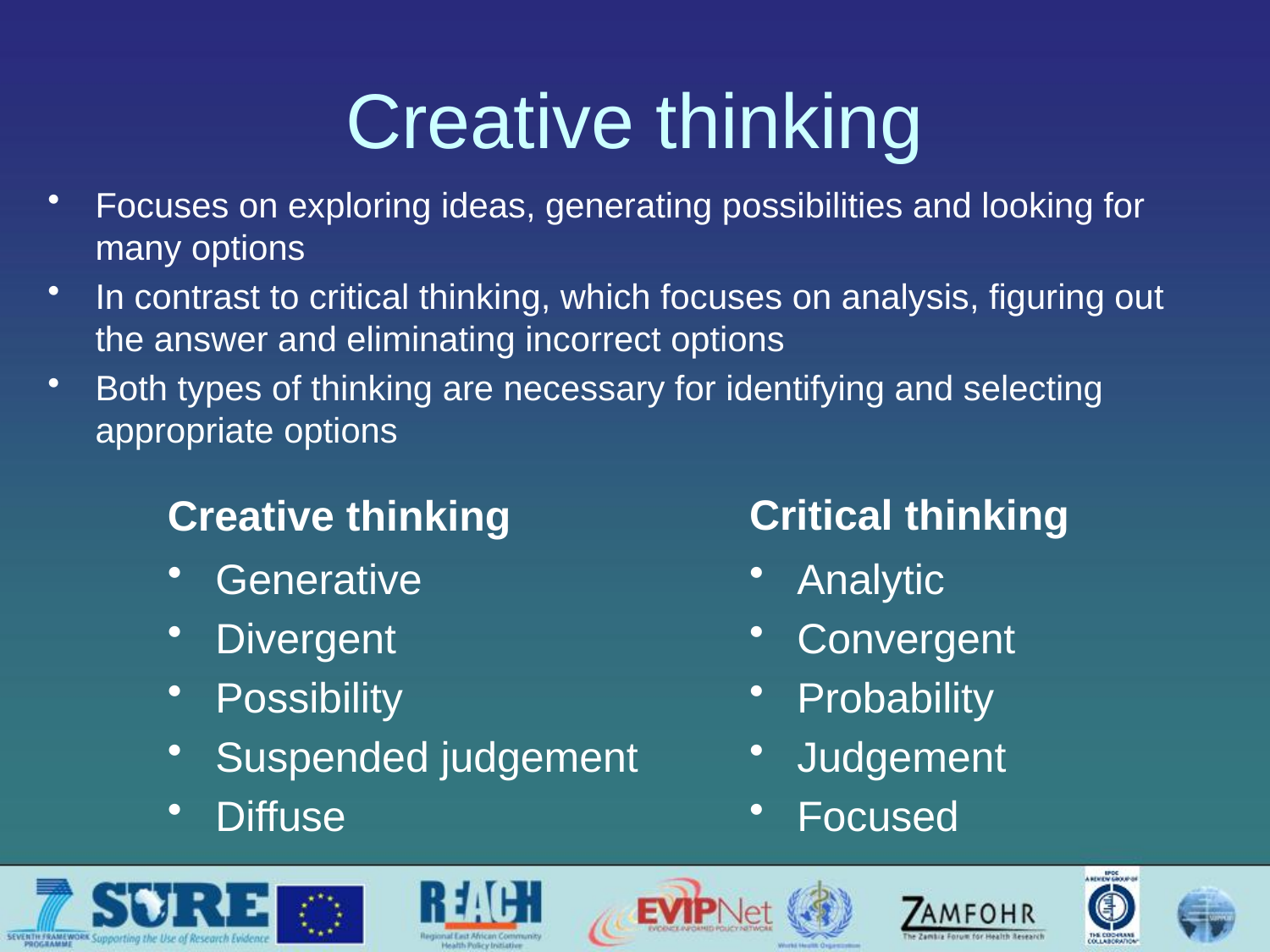

# Creative thinking
Focuses on exploring ideas, generating possibilities and looking for many options
In contrast to critical thinking, which focuses on analysis, figuring out the answer and eliminating incorrect options
Both types of thinking are necessary for identifying and selecting appropriate options
Critical thinking
Creative thinking
Generative
Divergent
Possibility
Suspended judgement
Diffuse
Analytic
Convergent
Probability
Judgement
Focused